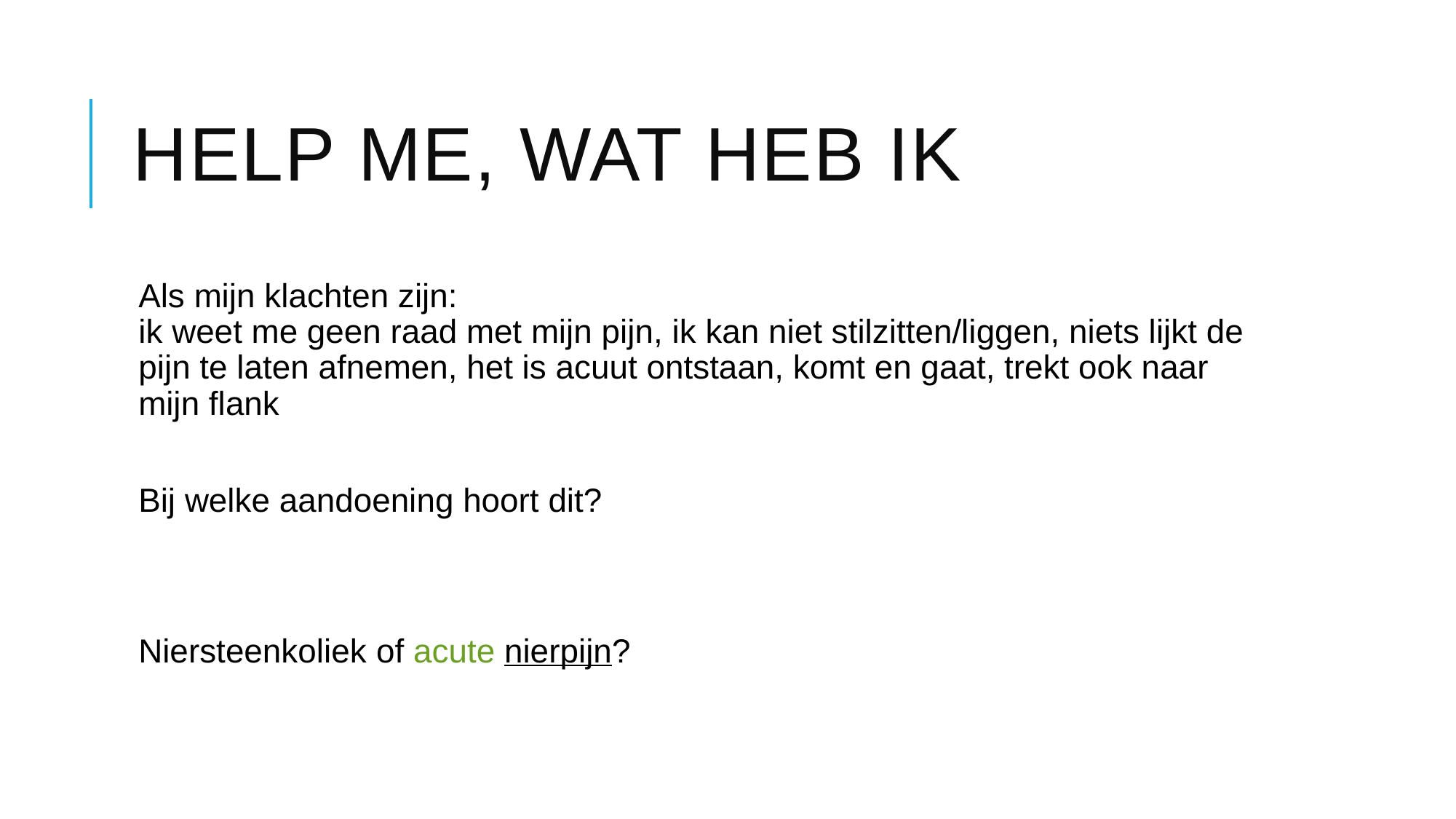

# Help me, wat heb ik
Als mijn klachten zijn:
ik weet me geen raad met mijn pijn, ik kan niet stilzitten/liggen, niets lijkt de pijn te laten afnemen, het is acuut ontstaan, komt en gaat, trekt ook naar mijn flank
Bij welke aandoening hoort dit?

Niersteenkoliek of acute nierpijn?